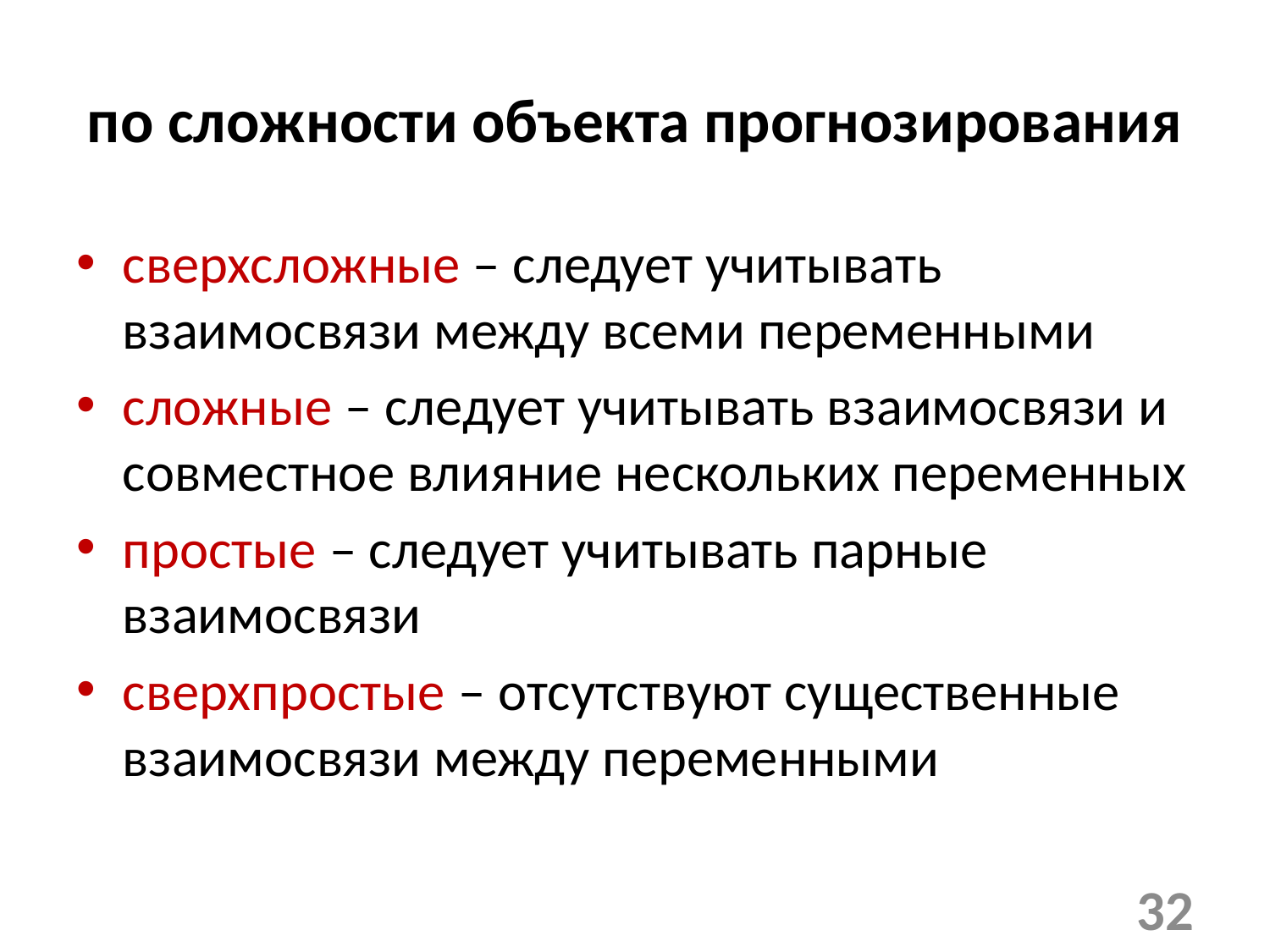

# по сложности объекта прогнозирования
сверхсложные – следует учитывать взаимосвязи между всеми переменными
сложные – следует учитывать взаимосвязи и совместное влияние нескольких переменных
простые – следует учитывать парные взаимосвязи
сверхпростые – отсутствуют существенные взаимосвязи между переменными

32